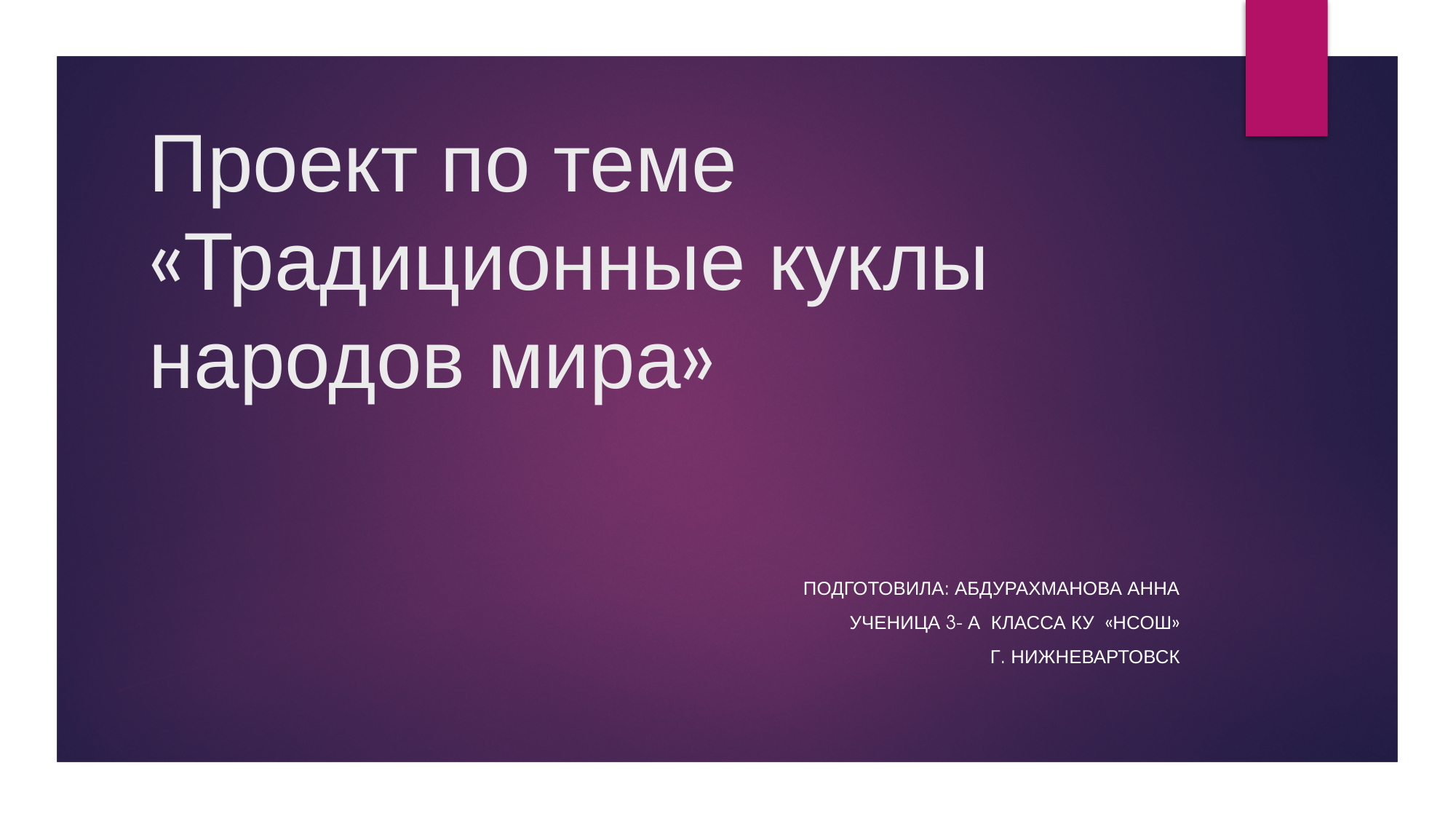

# Проект по теме «Традиционные куклы народов мира»
Подготовила: Абдурахманова Анна
Ученица 3- а  класса Ку  «НСОш»
Г. Нижневартовск